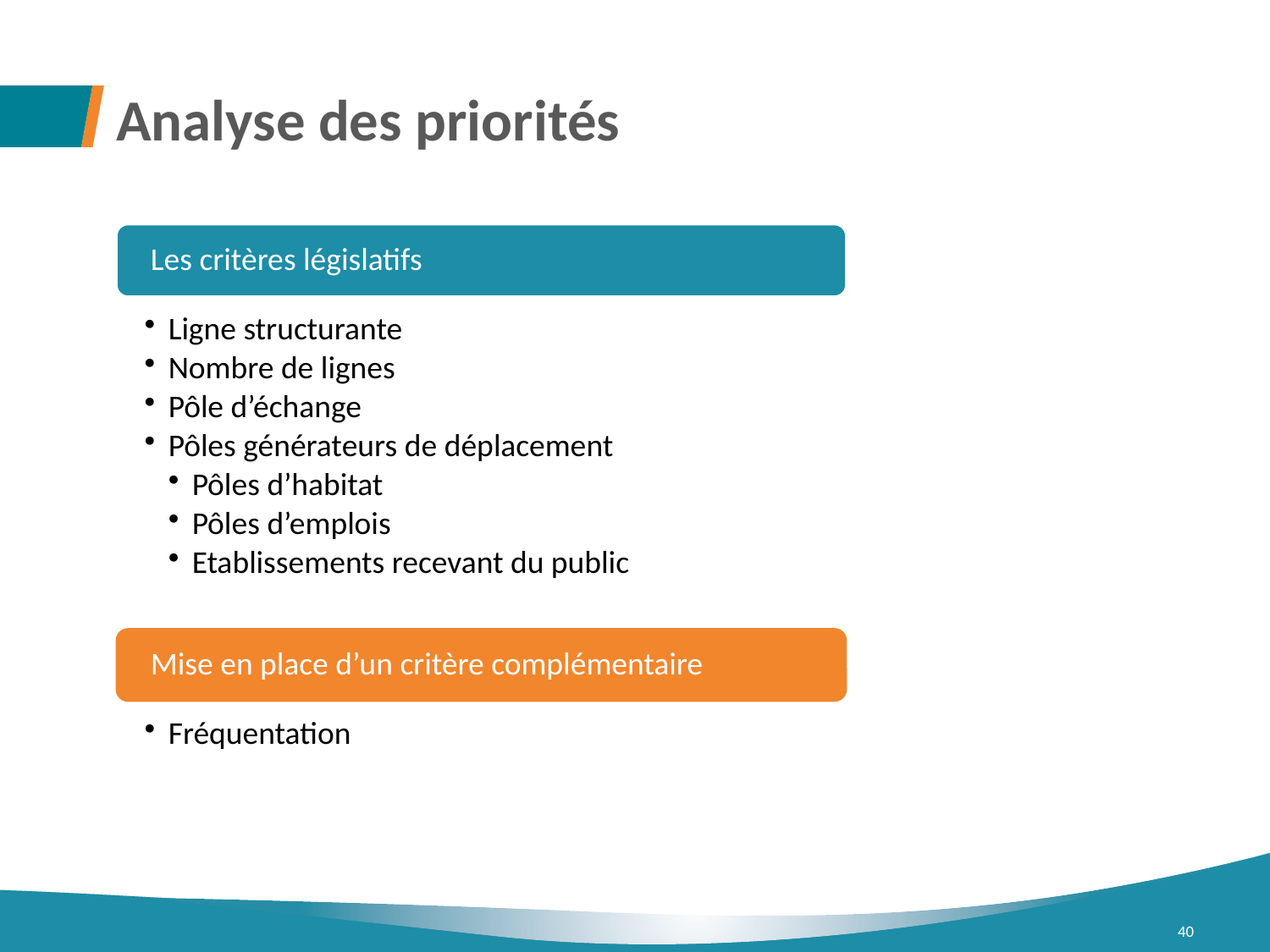

# Analyse des priorités
Ligne structurante
Nombre de lignes
Pôle d’échange
Pôles générateurs de déplacement
Pôles d’habitat
Pôles d’emplois
Etablissements recevant du public
Les critères législatifs
Fréquentation
Mise en place d’un critère complémentaire
40